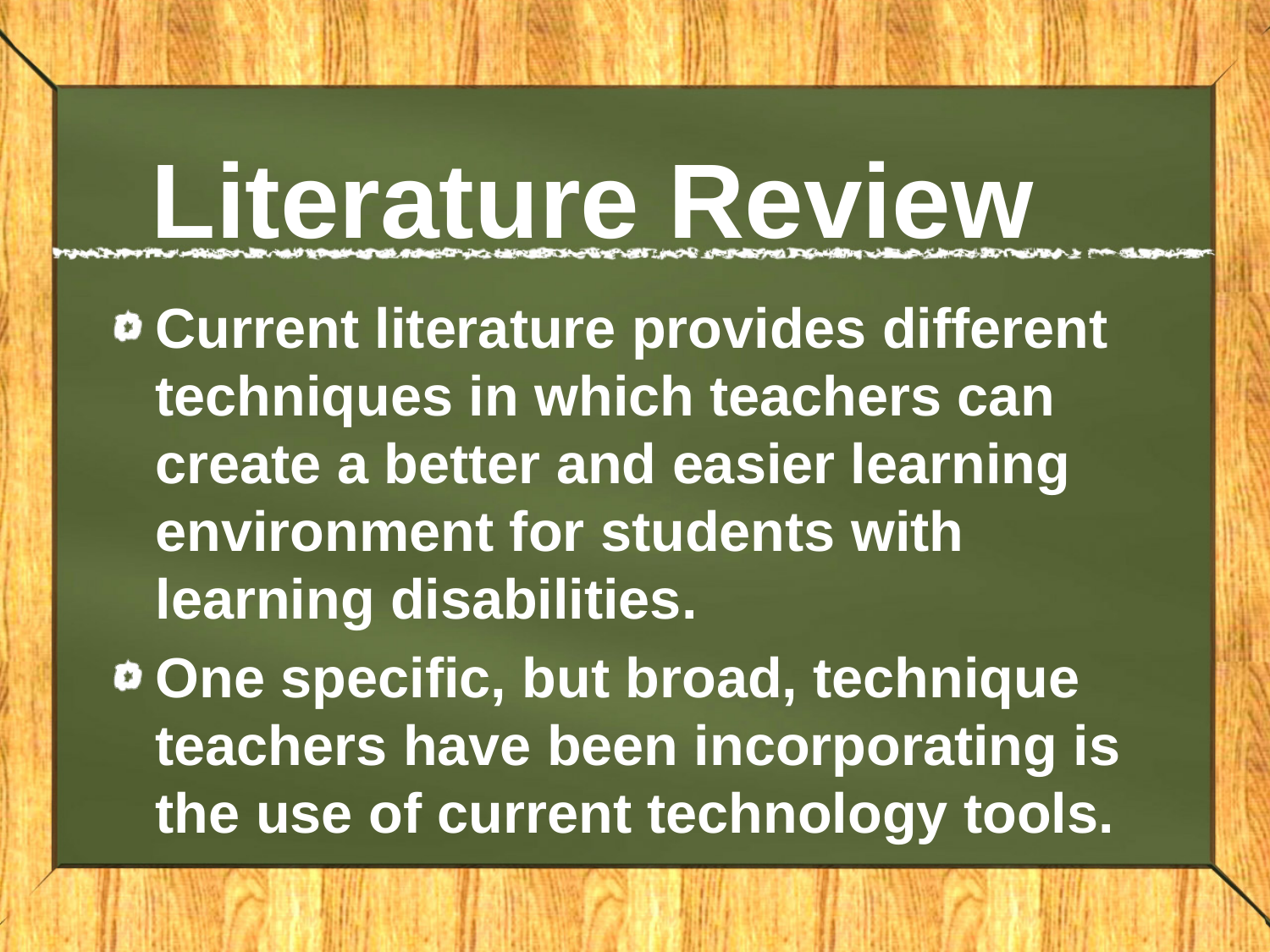

# Literature Review
Current literature provides different techniques in which teachers can create a better and easier learning environment for students with learning disabilities.
One specific, but broad, technique teachers have been incorporating is the use of current technology tools.